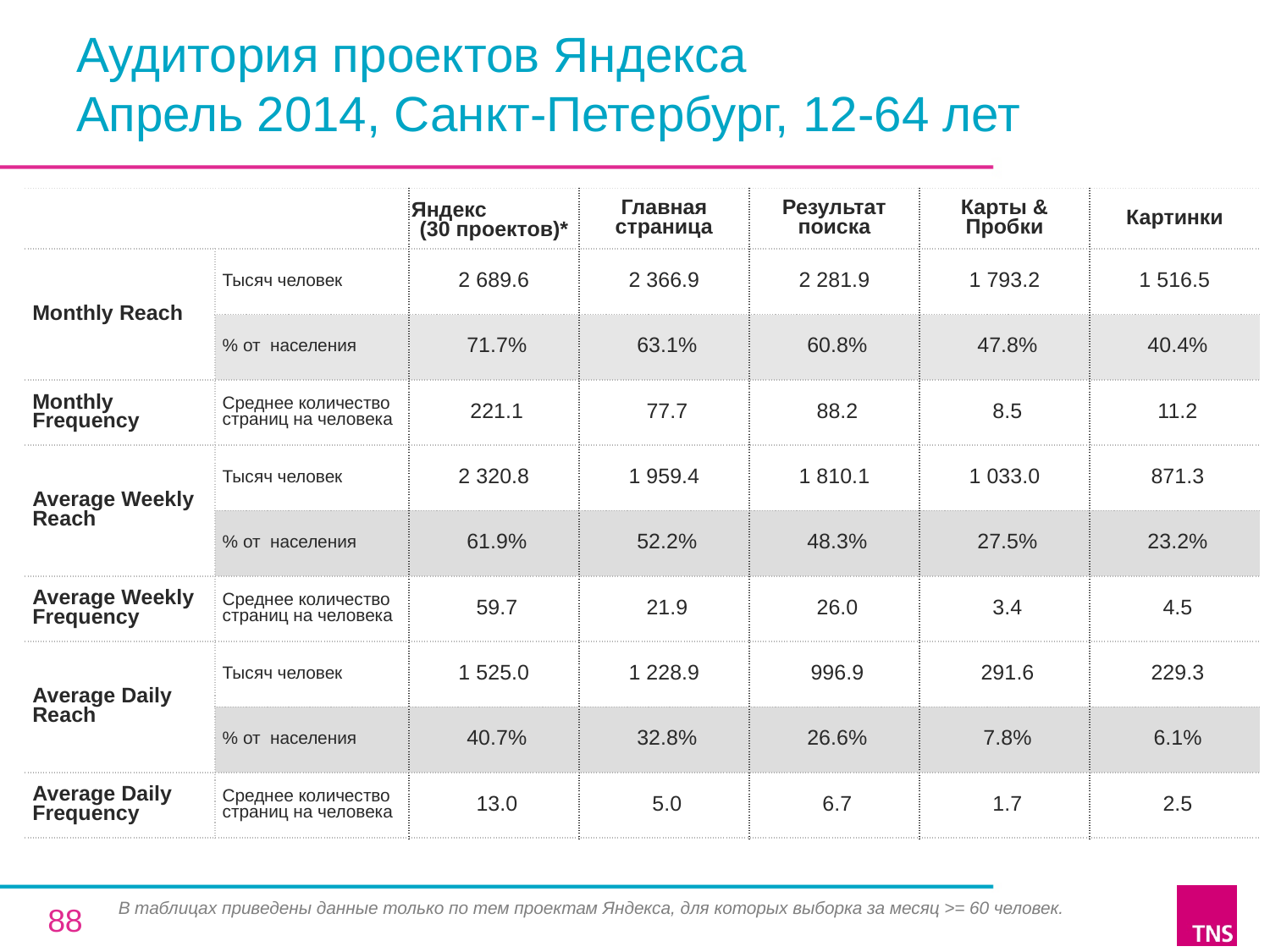

# Аудитория проектов Яндекса Апрель 2014, Санкт-Петербург, 12-64 лет
|  |  | Яндекс (30 проектов)\* | Главная страница | Результат поиска | Карты & Пробки | Картинки |
| --- | --- | --- | --- | --- | --- | --- |
| Monthly Reach | Тысяч человек | 2 689.6 | 2 366.9 | 2 281.9 | 1 793.2 | 1 516.5 |
|  | % от населения | 71.7% | 63.1% | 60.8% | 47.8% | 40.4% |
| Monthly Frequency | Среднее количество страниц на человека | 221.1 | 77.7 | 88.2 | 8.5 | 11.2 |
| Average Weekly Reach | Тысяч человек | 2 320.8 | 1 959.4 | 1 810.1 | 1 033.0 | 871.3 |
|  | % от населения | 61.9% | 52.2% | 48.3% | 27.5% | 23.2% |
| Average Weekly Frequency | Среднее количество страниц на человека | 59.7 | 21.9 | 26.0 | 3.4 | 4.5 |
| Average Daily Reach | Тысяч человек | 1 525.0 | 1 228.9 | 996.9 | 291.6 | 229.3 |
|  | % от населения | 40.7% | 32.8% | 26.6% | 7.8% | 6.1% |
| Average Daily Frequency | Среднее количество страниц на человека | 13.0 | 5.0 | 6.7 | 1.7 | 2.5 |
В таблицах приведены данные только по тем проектам Яндекса, для которых выборка за месяц >= 60 человек.
88